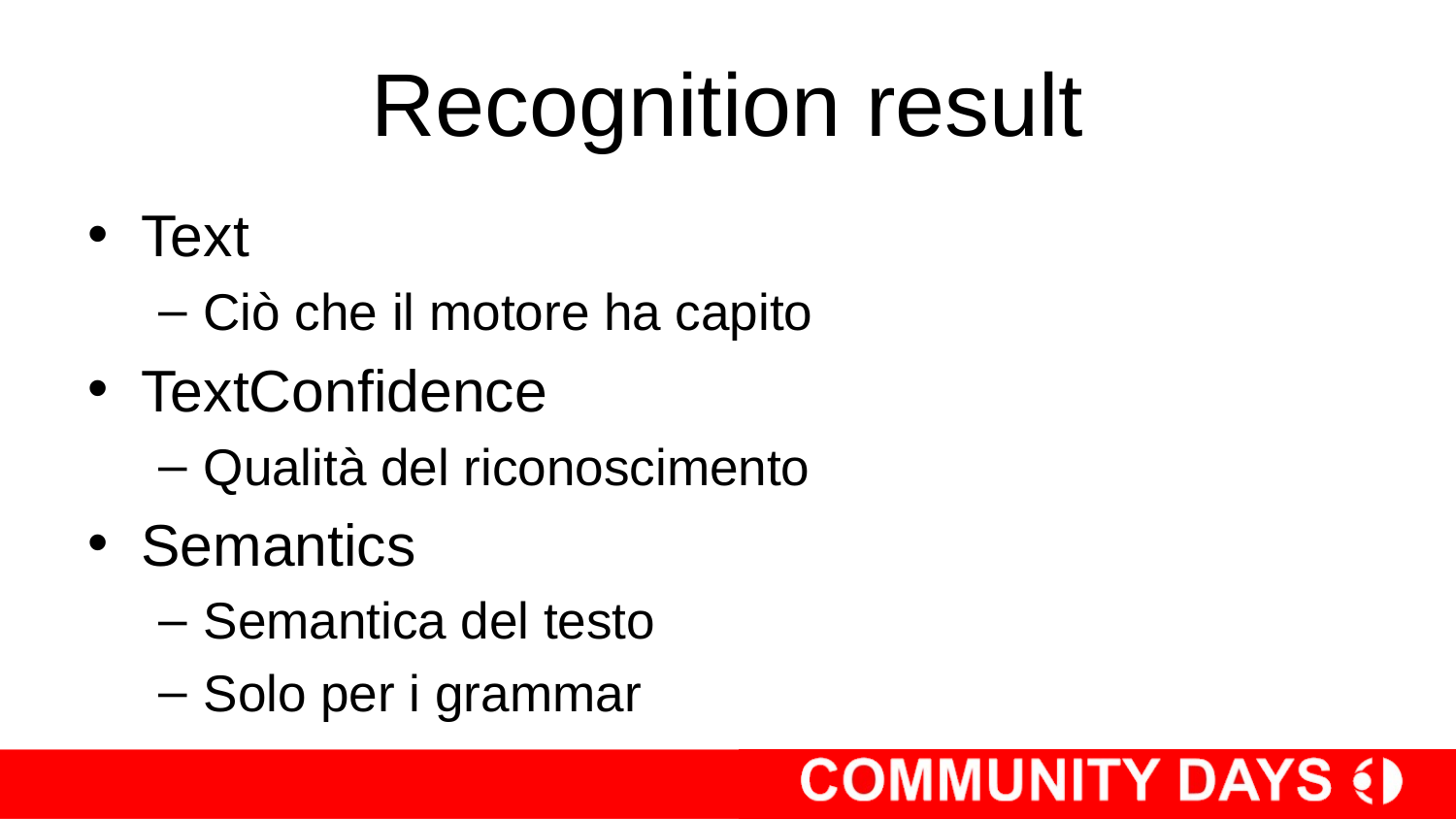

# Recognition result
Text
Ciò che il motore ha capito
TextConfidence
Qualità del riconoscimento
Semantics
Semantica del testo
Solo per i grammar